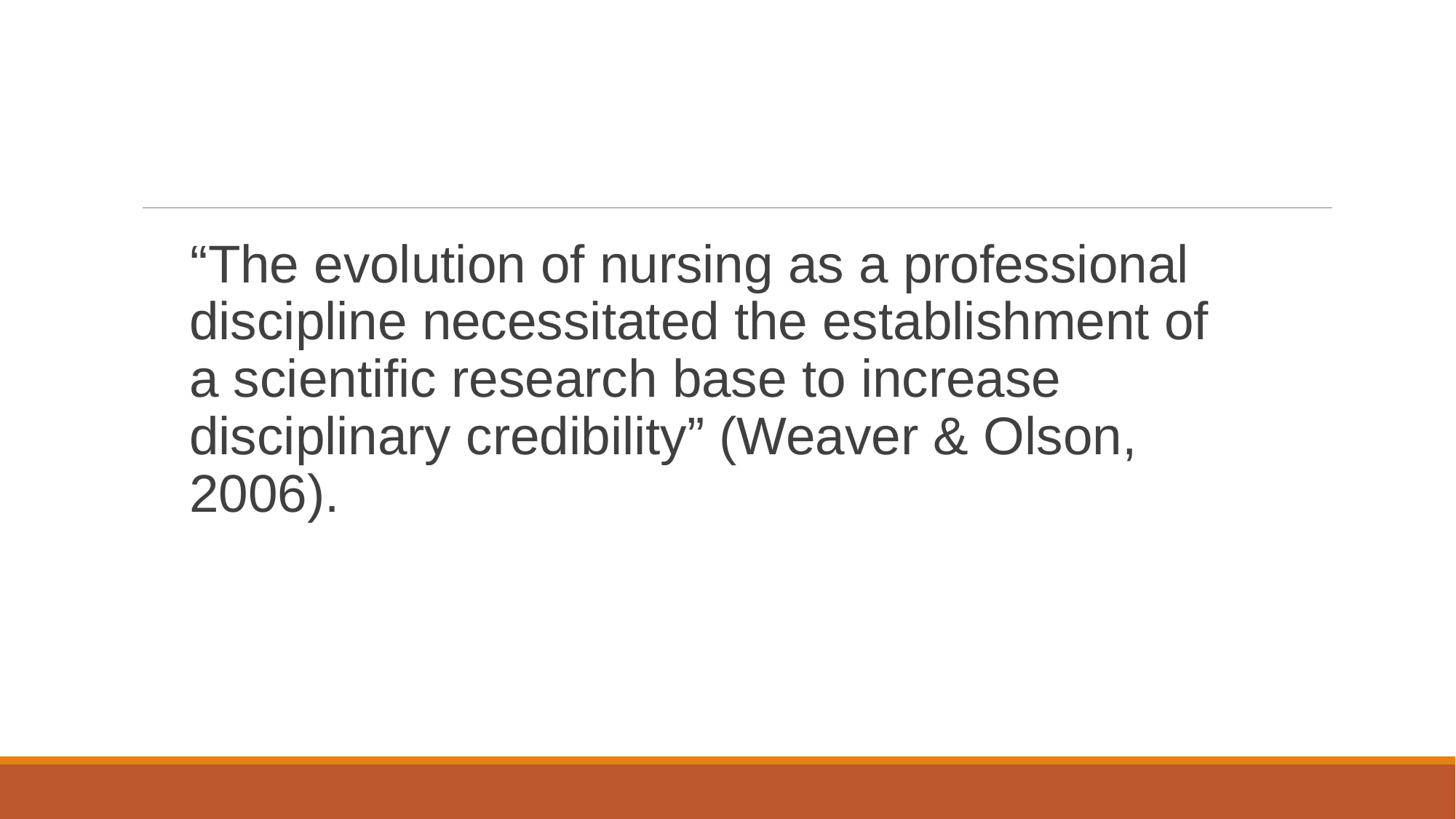

“The evolution of nursing as a professional discipline necessitated the establishment of a scientific research base to increase disciplinary credibility” (Weaver & Olson, 2006).